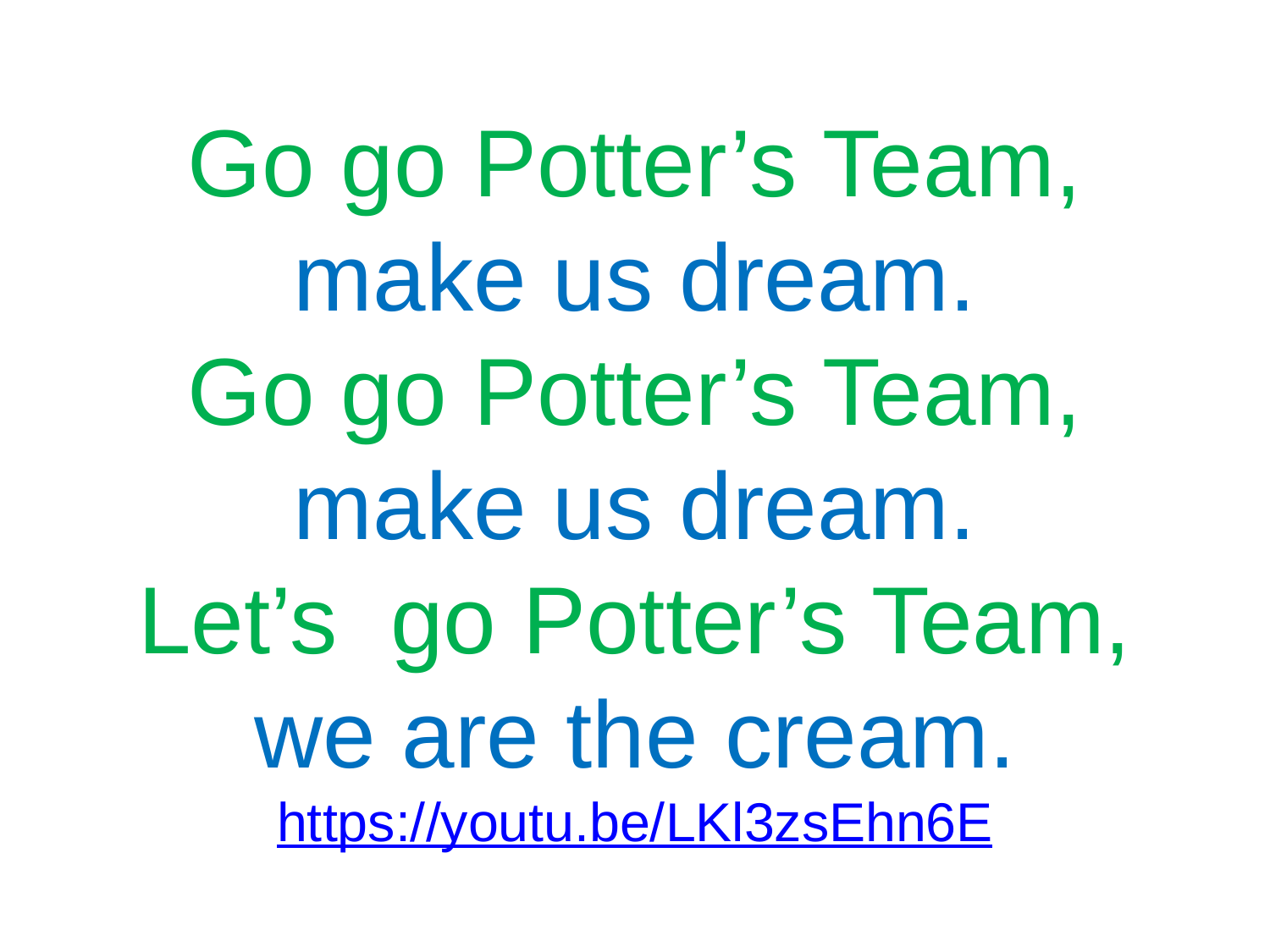

# Go go Potter’s Team, make us dream. Go go Potter’s Team, make us dream. Let’s  go Potter’s Team, we are the cream. https://youtu.be/LKl3zsEhn6E